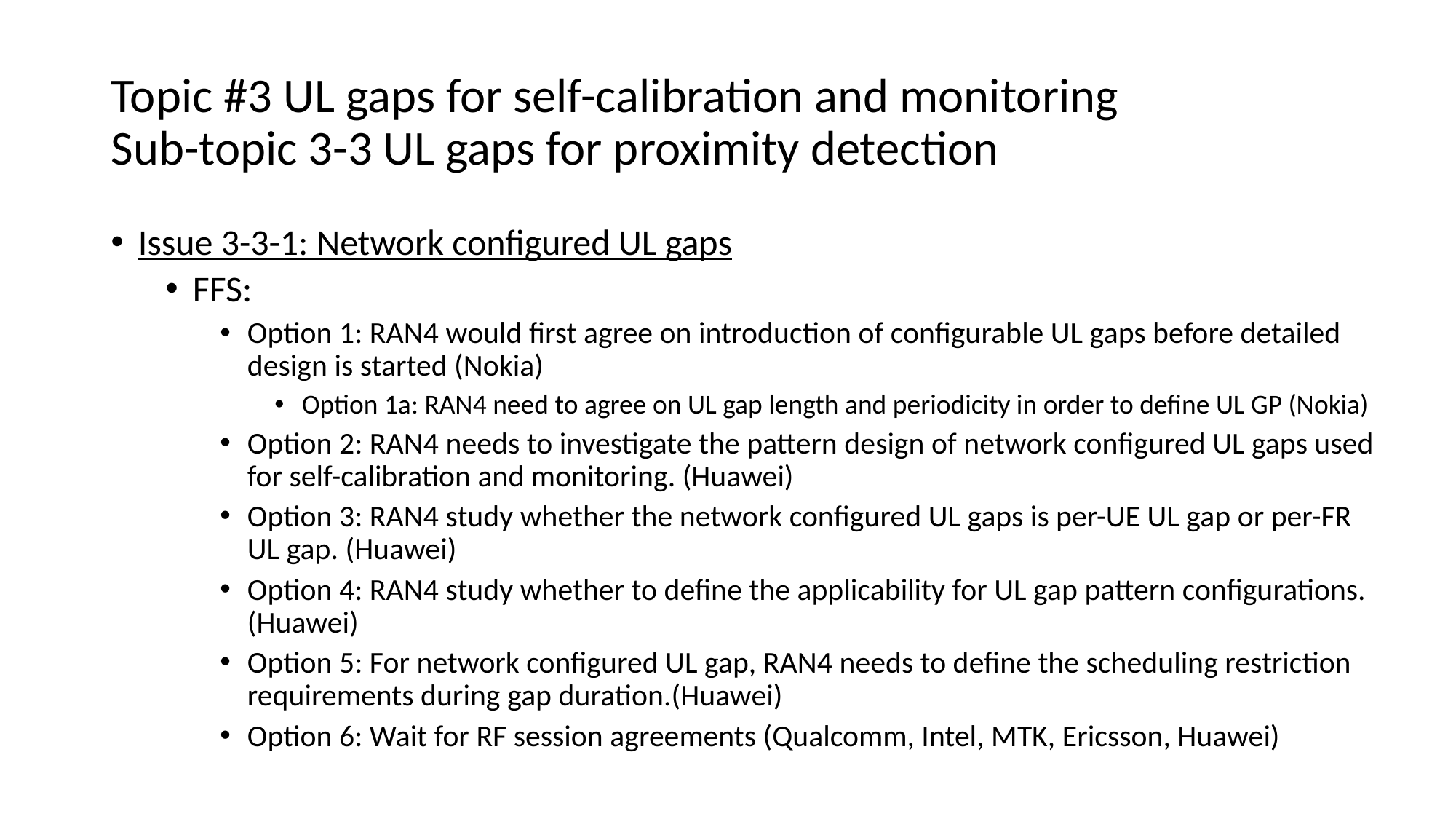

# Topic #3 UL gaps for self-calibration and monitoring Sub-topic 3-3 UL gaps for proximity detection
Issue 3-3-1: Network configured UL gaps
FFS:
Option 1: RAN4 would first agree on introduction of configurable UL gaps before detailed design is started (Nokia)
Option 1a: RAN4 need to agree on UL gap length and periodicity in order to define UL GP (Nokia)
Option 2: RAN4 needs to investigate the pattern design of network configured UL gaps used for self-calibration and monitoring. (Huawei)
Option 3: RAN4 study whether the network configured UL gaps is per-UE UL gap or per-FR UL gap. (Huawei)
Option 4: RAN4 study whether to define the applicability for UL gap pattern configurations. (Huawei)
Option 5: For network configured UL gap, RAN4 needs to define the scheduling restriction requirements during gap duration.(Huawei)
Option 6: Wait for RF session agreements (Qualcomm, Intel, MTK, Ericsson, Huawei)